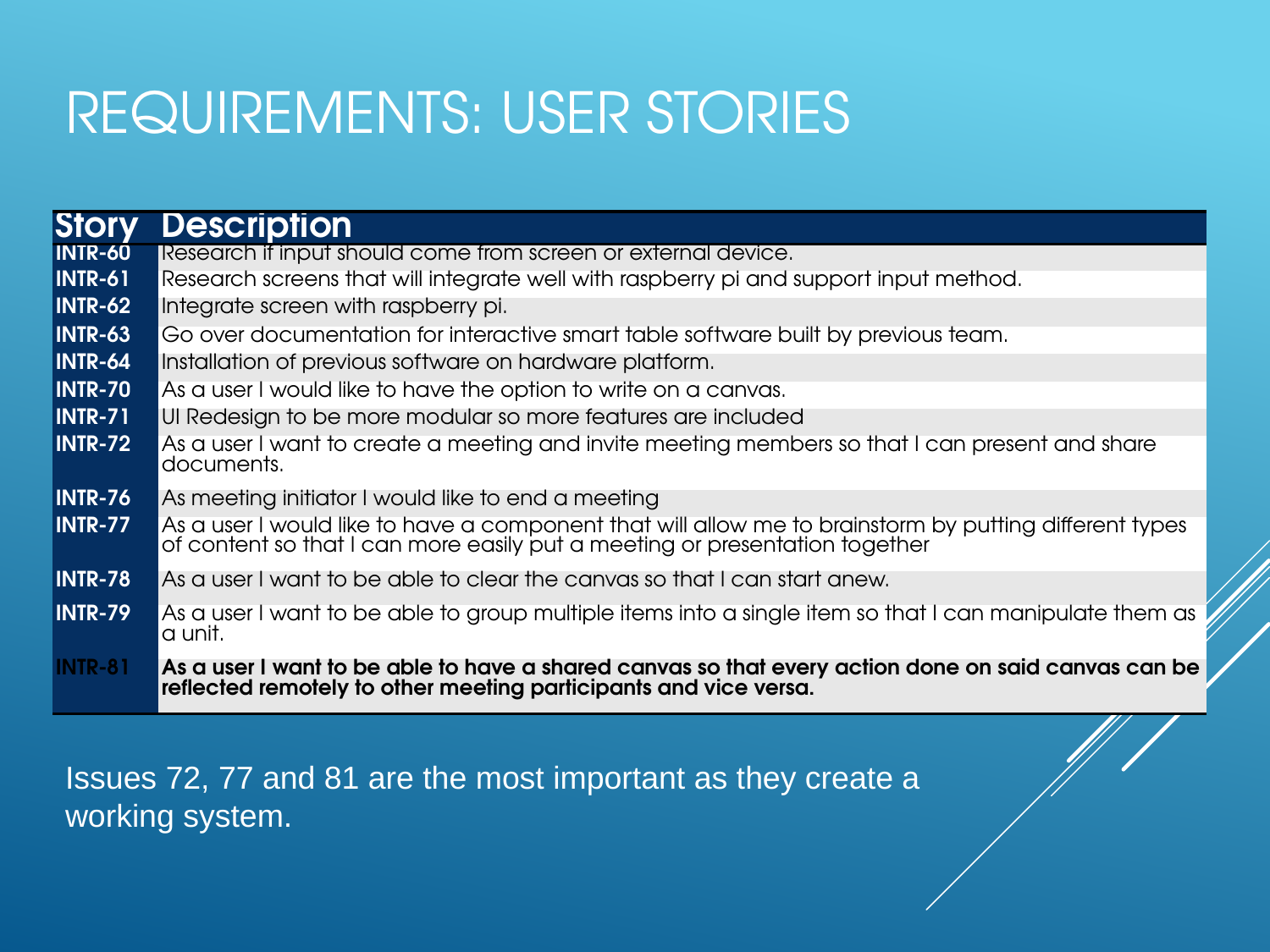

# Requirements: User Stories
| Story | Description |
| --- | --- |
| INTR-60 | Research if input should come from screen or external device. |
| INTR-61 | Research screens that will integrate well with raspberry pi and support input method. |
| INTR-62 | Integrate screen with raspberry pi. |
| INTR-63 | Go over documentation for interactive smart table software built by previous team. |
| INTR-64 | Installation of previous software on hardware platform. |
| INTR-70 | As a user I would like to have the option to write on a canvas. |
| INTR-71 | UI Redesign to be more modular so more features are included |
| INTR-72 | As a user I want to create a meeting and invite meeting members so that I can present and share documents. |
| INTR-76 | As meeting initiator I would like to end a meeting |
| INTR-77 | As a user I would like to have a component that will allow me to brainstorm by putting different types of content so that I can more easily put a meeting or presentation together |
| INTR-78 | As a user I want to be able to clear the canvas so that I can start anew. |
| INTR-79 | As a user I want to be able to group multiple items into a single item so that I can manipulate them as a unit. |
| INTR-81 | As a user I want to be able to have a shared canvas so that every action done on said canvas can be reflected remotely to other meeting participants and vice versa. |
Issues 72, 77 and 81 are the most important as they create a working system.